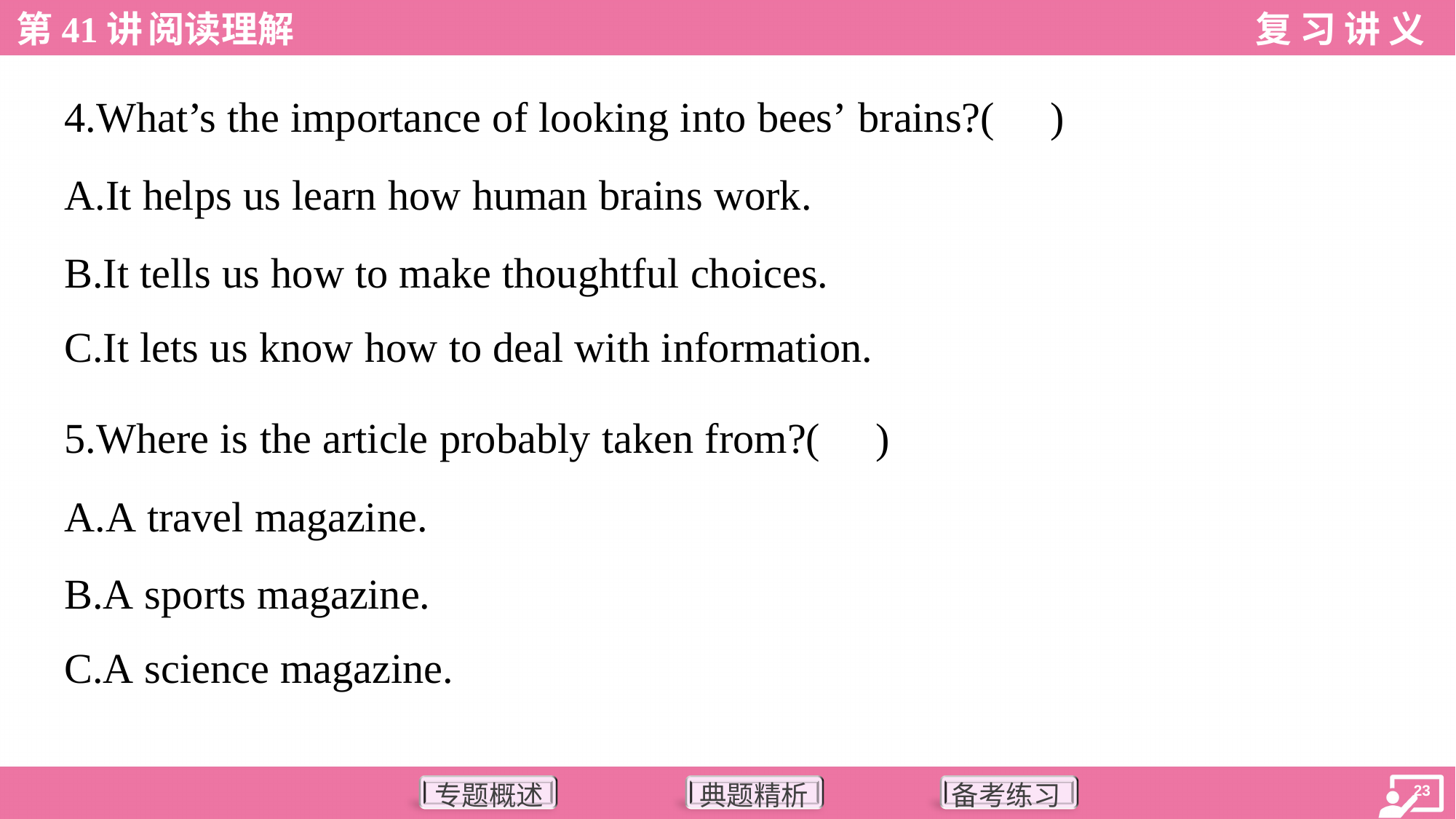

4.What’s the importance of looking into bees’ brains?(     )
A.It helps us learn how human brains work.
B.It tells us how to make thoughtful choices.
C.It lets us know how to deal with information.
5.Where is the article probably taken from?(     )
A.A travel magazine.
B.A sports magazine.
C.A science magazine.